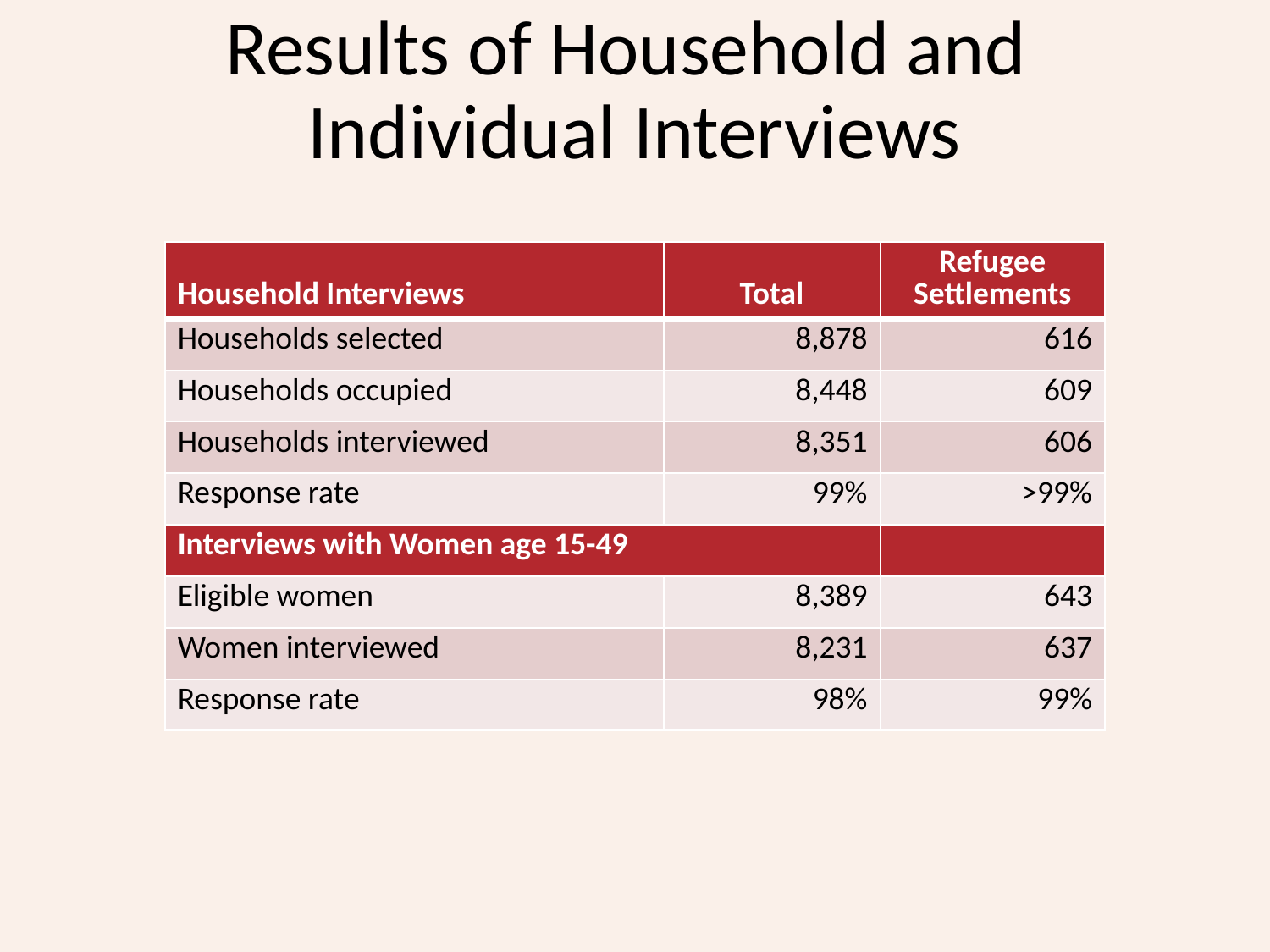

# Results of Household and Individual Interviews
| Household Interviews | Total | Refugee Settlements |
| --- | --- | --- |
| Households selected | 8,878 | 616 |
| Households occupied | 8,448 | 609 |
| Households interviewed | 8,351 | 606 |
| Response rate | 99% | >99% |
| Interviews with Women age 15-49 |  |  |
| Eligible women | 8,389 | 643 |
| Women interviewed | 8,231 | 637 |
| Response rate | 98% | 99% |